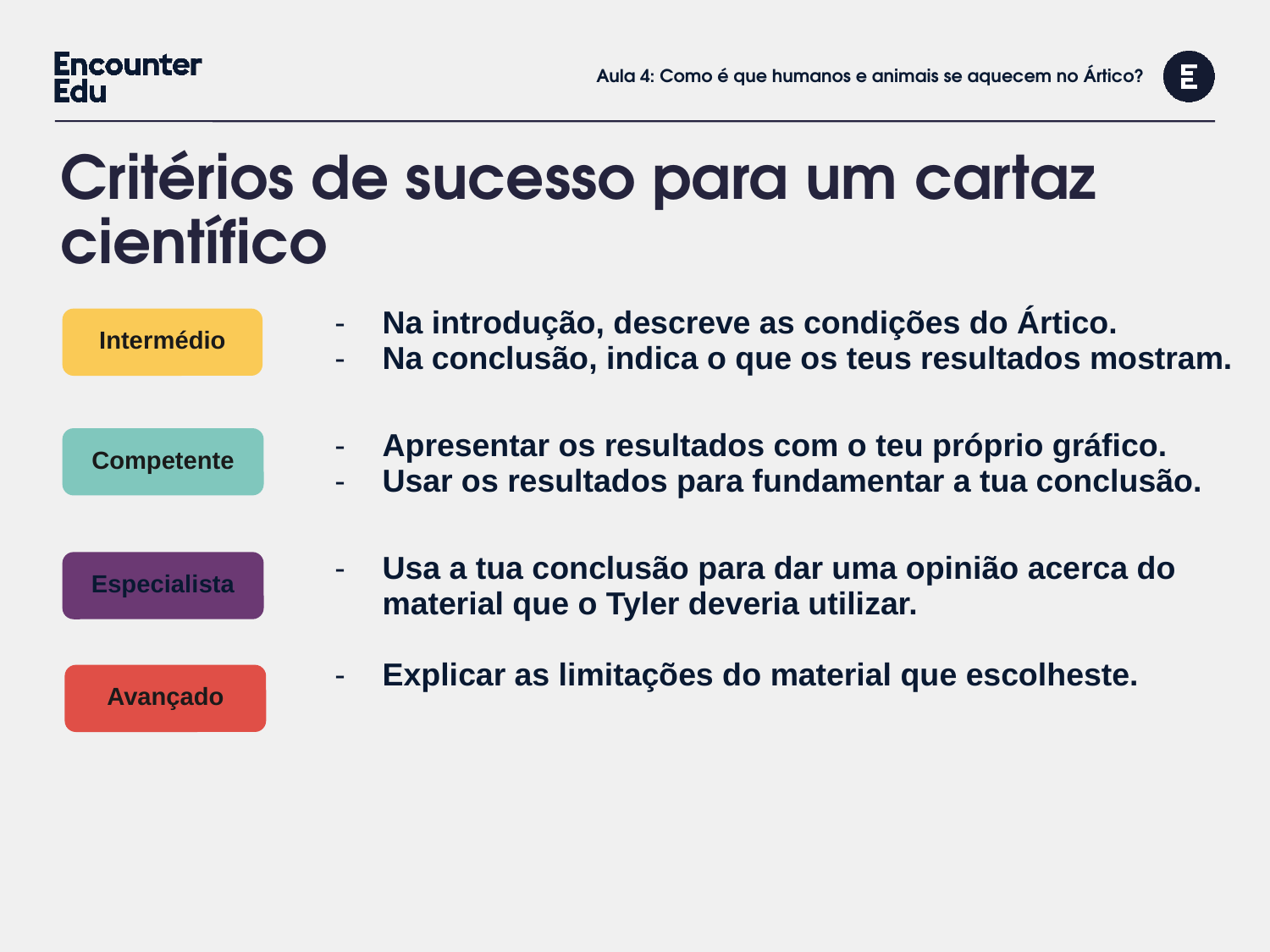

# Aula 4: Como é que humanos e animais se aquecem no Ártico?
Critérios de sucesso para um cartaz científico
| Na introdução, descreve as condições do Ártico. Na conclusão, indica o que os teus resultados mostram. |
| --- |
| Apresentar os resultados com o teu próprio gráfico. Usar os resultados para fundamentar a tua conclusão. |
| Usa a tua conclusão para dar uma opinião acerca do material que o Tyler deveria utilizar. Explicar as limitações do material que escolheste. |
|  |
|  |
Intermédio
Competente
Especialista
Avançado